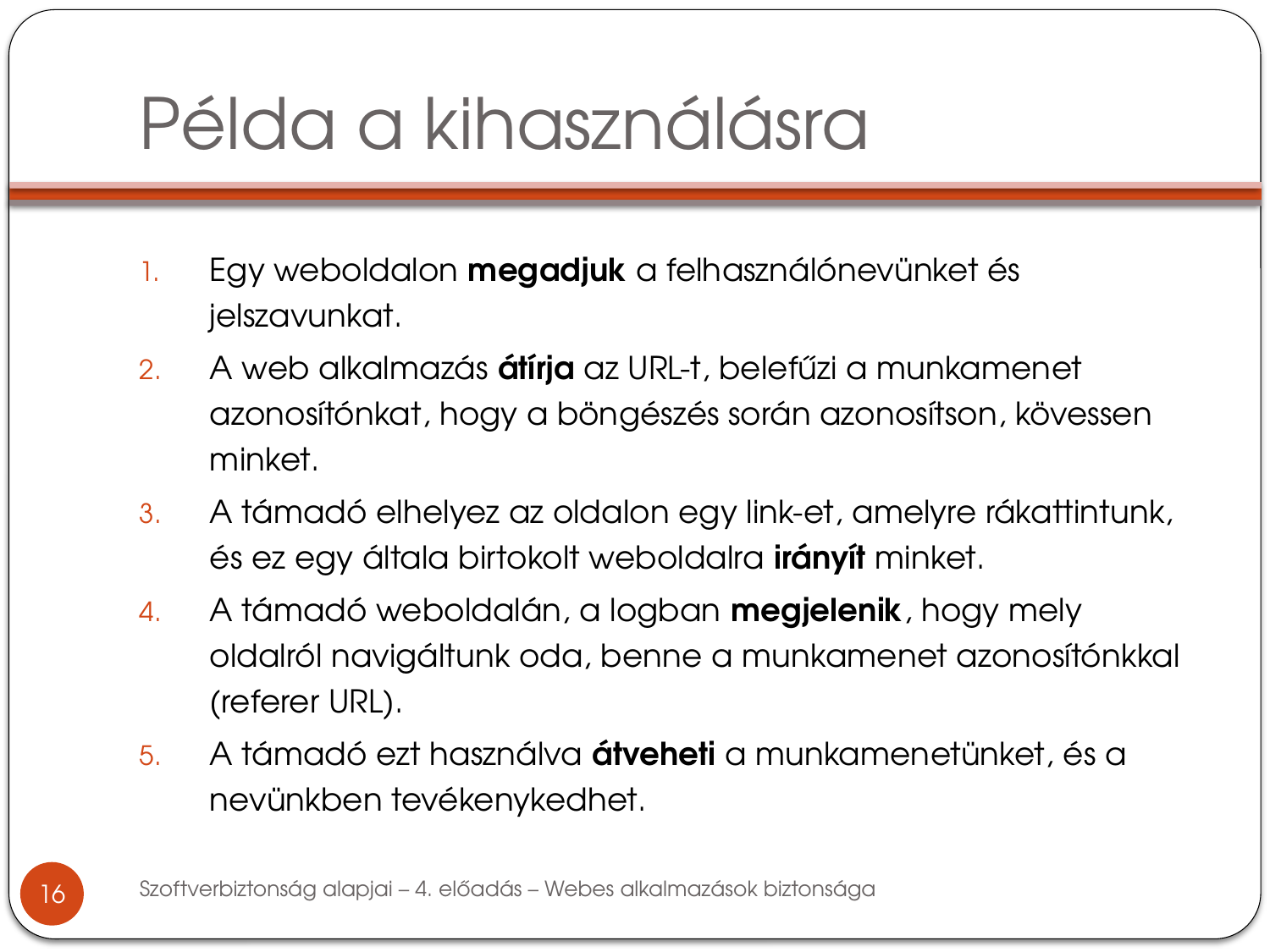

# Példa a kihasználásra
Egy weboldalon megadjuk a felhasználónevünket és jelszavunkat.
A web alkalmazás átírja az URL-t, belefűzi a munkamenet azonosítónkat, hogy a böngészés során azonosítson, kövessen minket.
A támadó elhelyez az oldalon egy link-et, amelyre rákattintunk, és ez egy általa birtokolt weboldalra irányít minket.
A támadó weboldalán, a logban megjelenik, hogy mely oldalról navigáltunk oda, benne a munkamenet azonosítónkkal (referer URL).
A támadó ezt használva átveheti a munkamenetünket, és a nevünkben tevékenykedhet.
Szoftverbiztonság alapjai – 4. előadás – Webes alkalmazások biztonsága
16